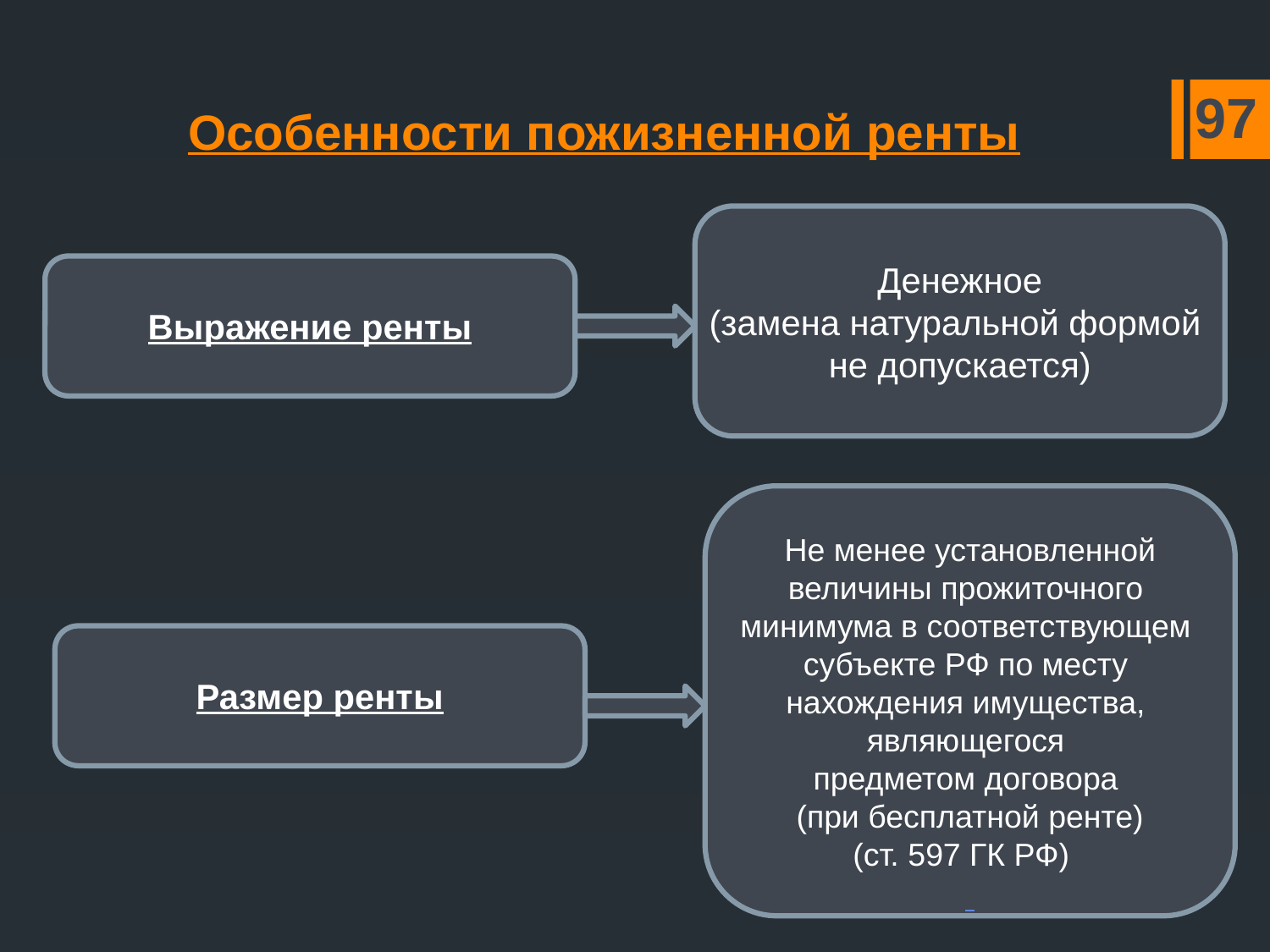

# Особенности пожизненной ренты
97
Денежное
(замена натуральной формой
не допускается)
Выражение ренты

Не менее установленной
величины прожиточного
минимума в соответствующем
субъекте РФ по месту
нахождения имущества,
являющегося
предметом договора
(при бесплатной ренте)
(ст. 597 ГК РФ)

Размер ренты